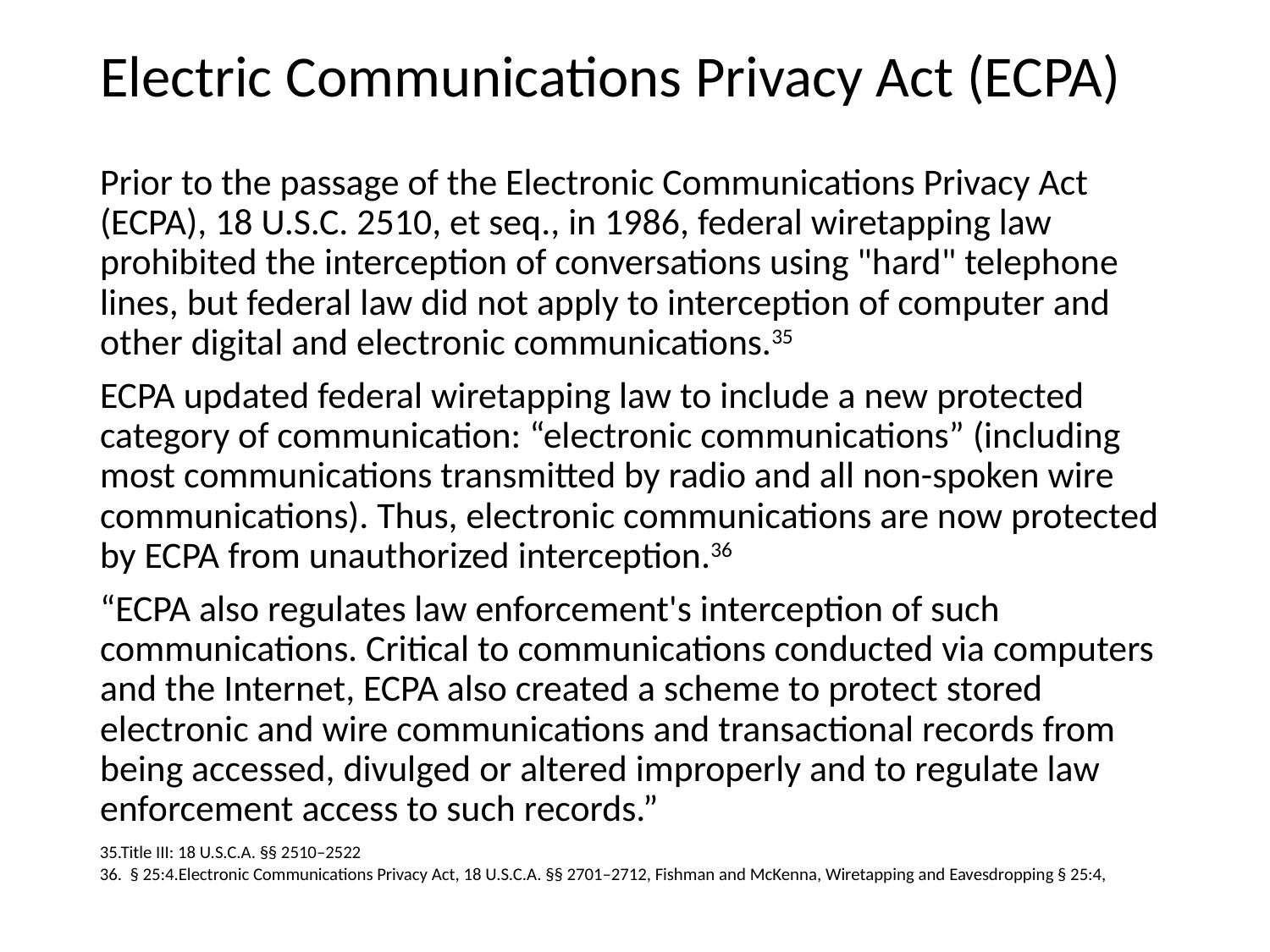

# Electric Communications Privacy Act (ECPA)
Prior to the passage of the Electronic Communications Privacy Act (ECPA), 18 U.S.C. 2510, et seq., in 1986, federal wiretapping law prohibited the interception of conversations using "hard" telephone lines, but federal law did not apply to interception of computer and other digital and electronic communications.35
ECPA updated federal wiretapping law to include a new protected category of communication: “electronic communications” (including most communications transmitted by radio and all non-spoken wire communications). Thus, electronic communications are now protected by ECPA from unauthorized interception.36
“ECPA also regulates law enforcement's interception of such communications. Critical to communications conducted via computers and the Internet, ECPA also created a scheme to protect stored electronic and wire communications and transactional records from being accessed, divulged or altered improperly and to regulate law enforcement access to such records.”

35.Title III: 18 U.S.C.A. §§ 2510–2522
36.  § 25:4.Electronic Communications Privacy Act, 18 U.S.C.A. §§ 2701–2712, Fishman and McKenna, Wiretapping and Eavesdropping § 25:4,